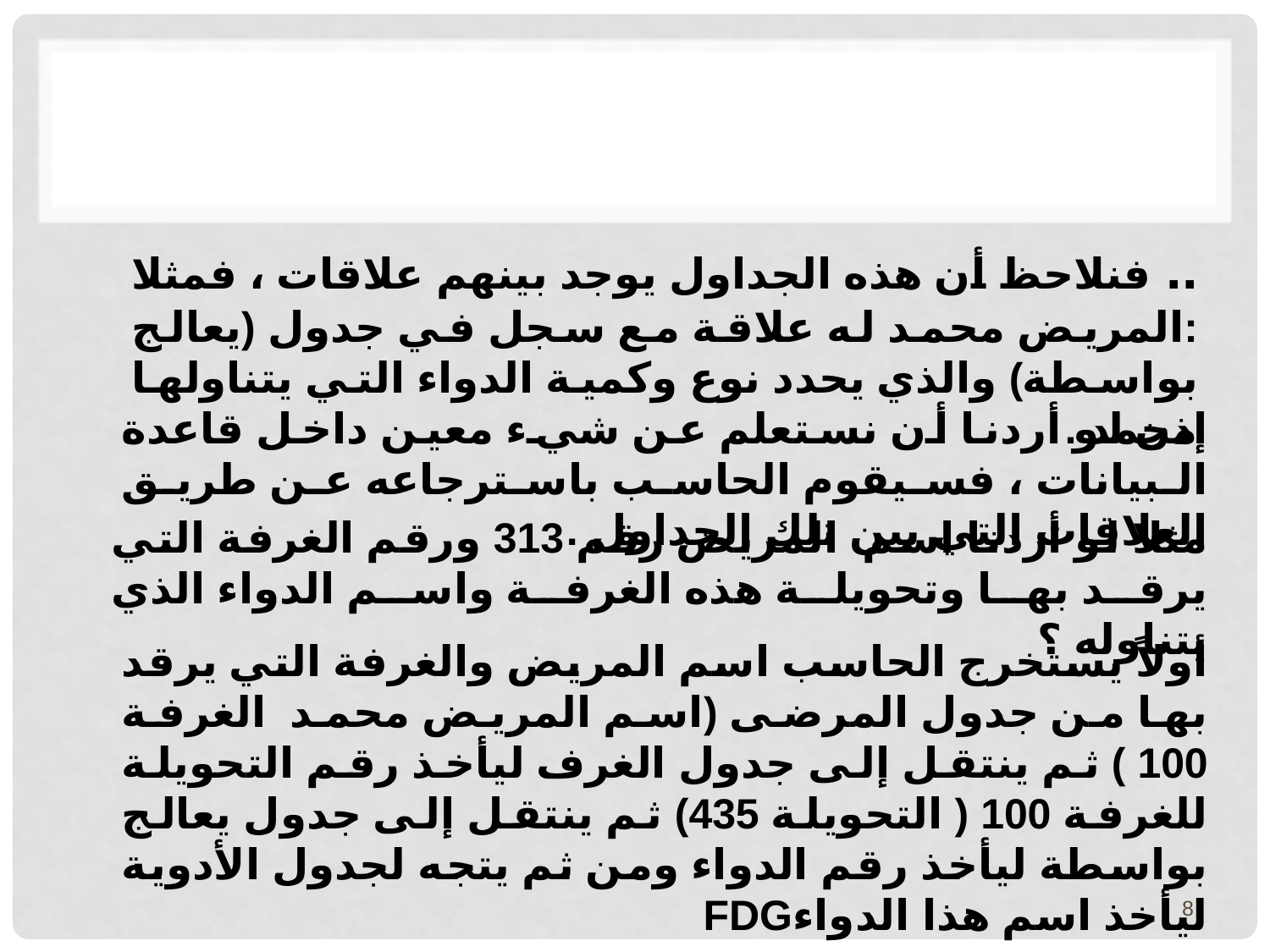

.. فنلاحظ أن هذه الجداول يوجد بينهم علاقات ، فمثلا :المريض محمد له علاقة مع سجل في جدول (يعالج بواسطة) والذي يحدد نوع وكمية الدواء التي يتناولها محمد .
إذن لو أردنا أن نستعلم عن شيء معين داخل قاعدة البيانات ، فسيقوم الحاسب باسترجاعه عن طريق العلاقات التي بين تلك الجداول .
مثلا لو أردنا اسم  المريض رقم 313 ورقم الغرفة التي يرقد بها وتحويلة هذه الغرفة واسم الدواء الذي يتناوله ؟
أولاً يستخرج الحاسب اسم المريض والغرفة التي يرقد بها من جدول المرضى (اسم المريض محمد  الغرفة 100 ) ثم ينتقل إلى جدول الغرف ليأخذ رقم التحويلة للغرفة 100 ( التحويلة 435) ثم ينتقل إلى جدول يعالج بواسطة ليأخذ رقم الدواء ومن ثم يتجه لجدول الأدوية ليأخذ اسم هذا الدواءFDG
8